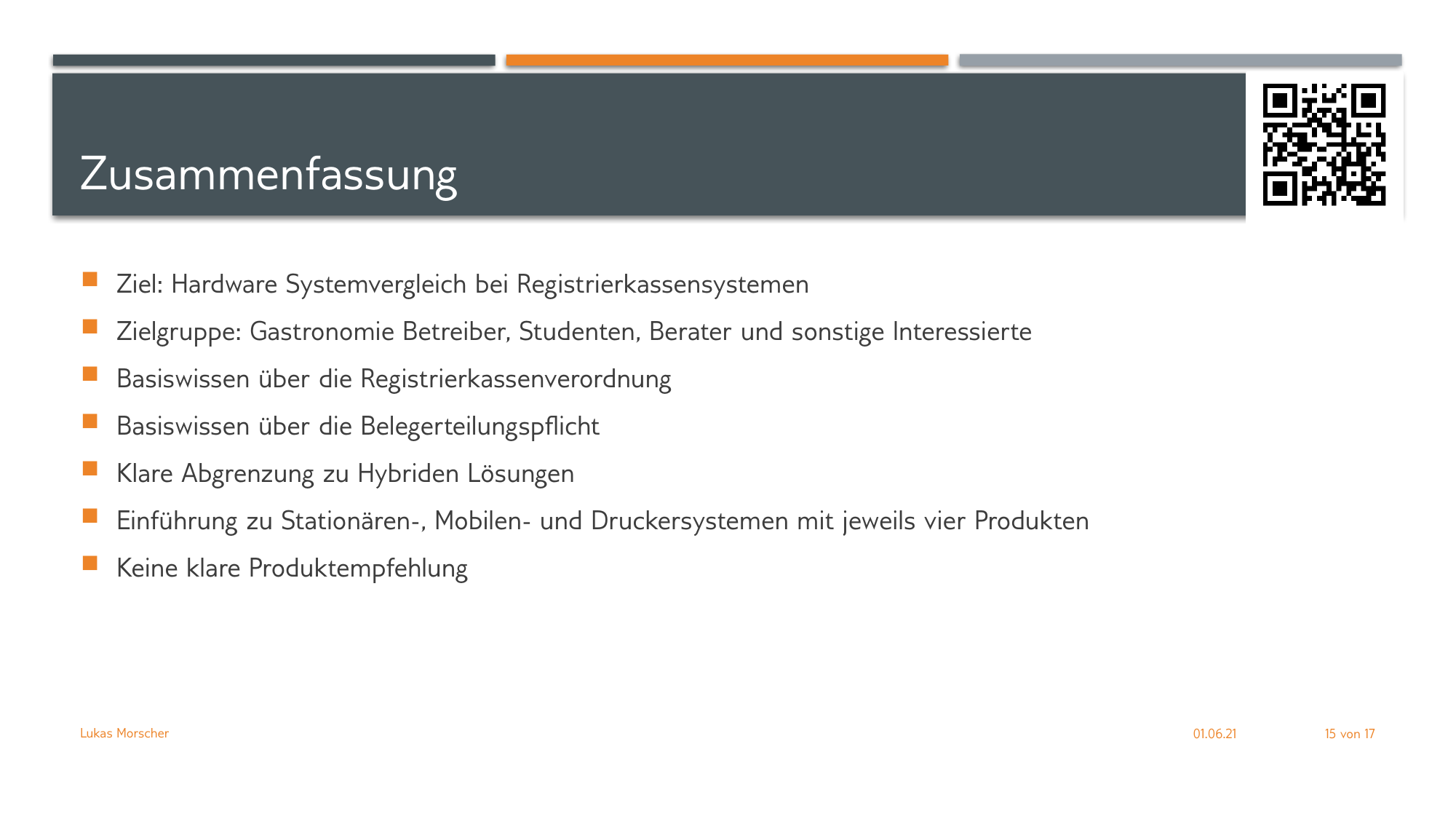

# Zusammenfassung
Ziel: Hardware Systemvergleich bei Registrierkassensystemen
Zielgruppe: Gastronomie Betreiber, Studenten, Berater und sonstige Interessierte
Basiswissen über die Registrierkassenverordnung
Basiswissen über die Belegerteilungspflicht
Klare Abgrenzung zu Hybriden Lösungen
Einführung zu Stationären-, Mobilen- und Druckersystemen mit jeweils vier Produkten
Keine klare Produktempfehlung

Lukas Morscher
01.06.21
15 von 17